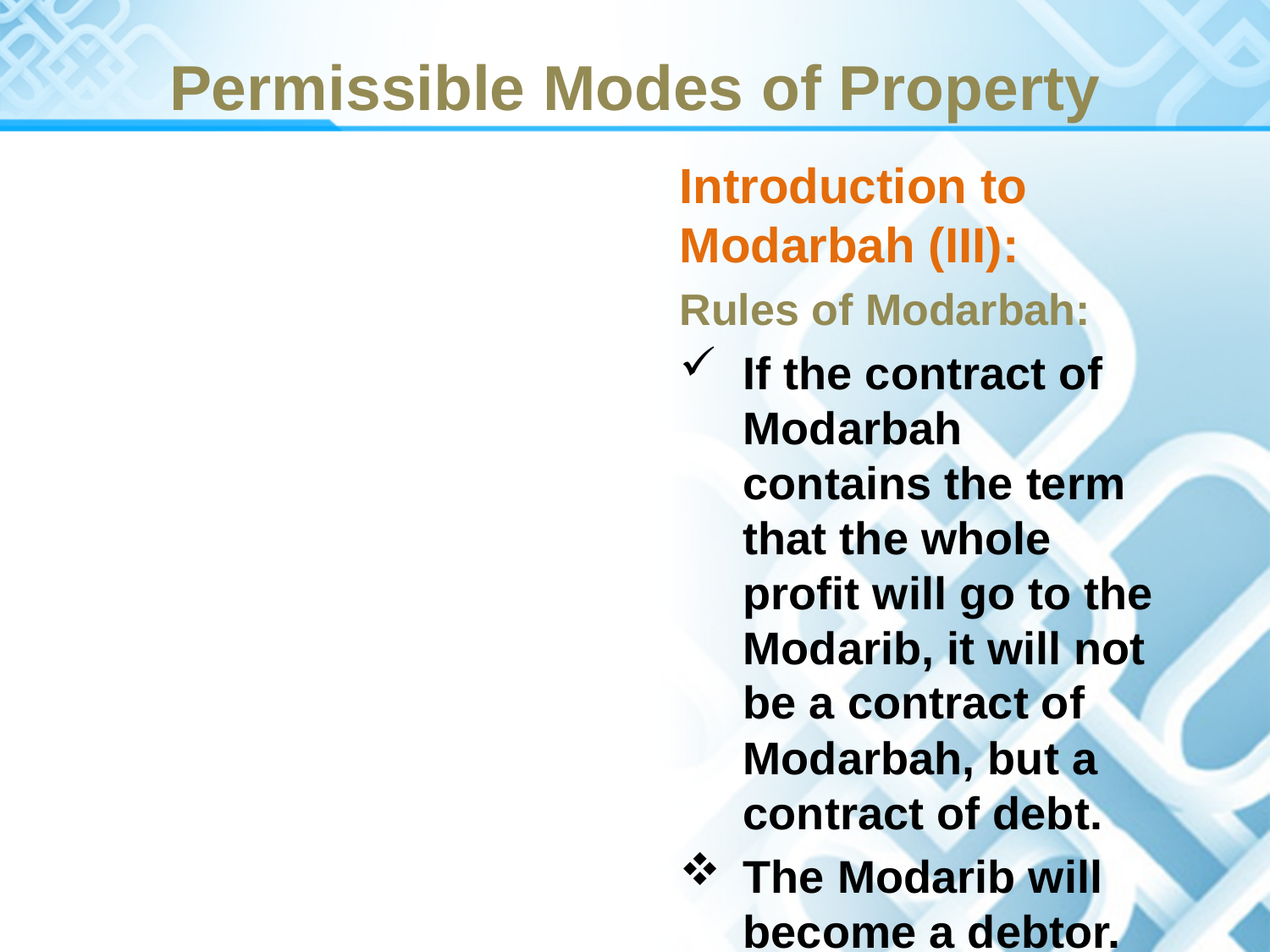

Permissible Modes of Property
Introduction to Modarbah (III):
Rules of Modarbah:
If the contract of Modarbah contains the term that the whole profit will go to the Modarib, it will not be a contract of Modarbah, but a contract of debt.
The Modarib will become a debtor.